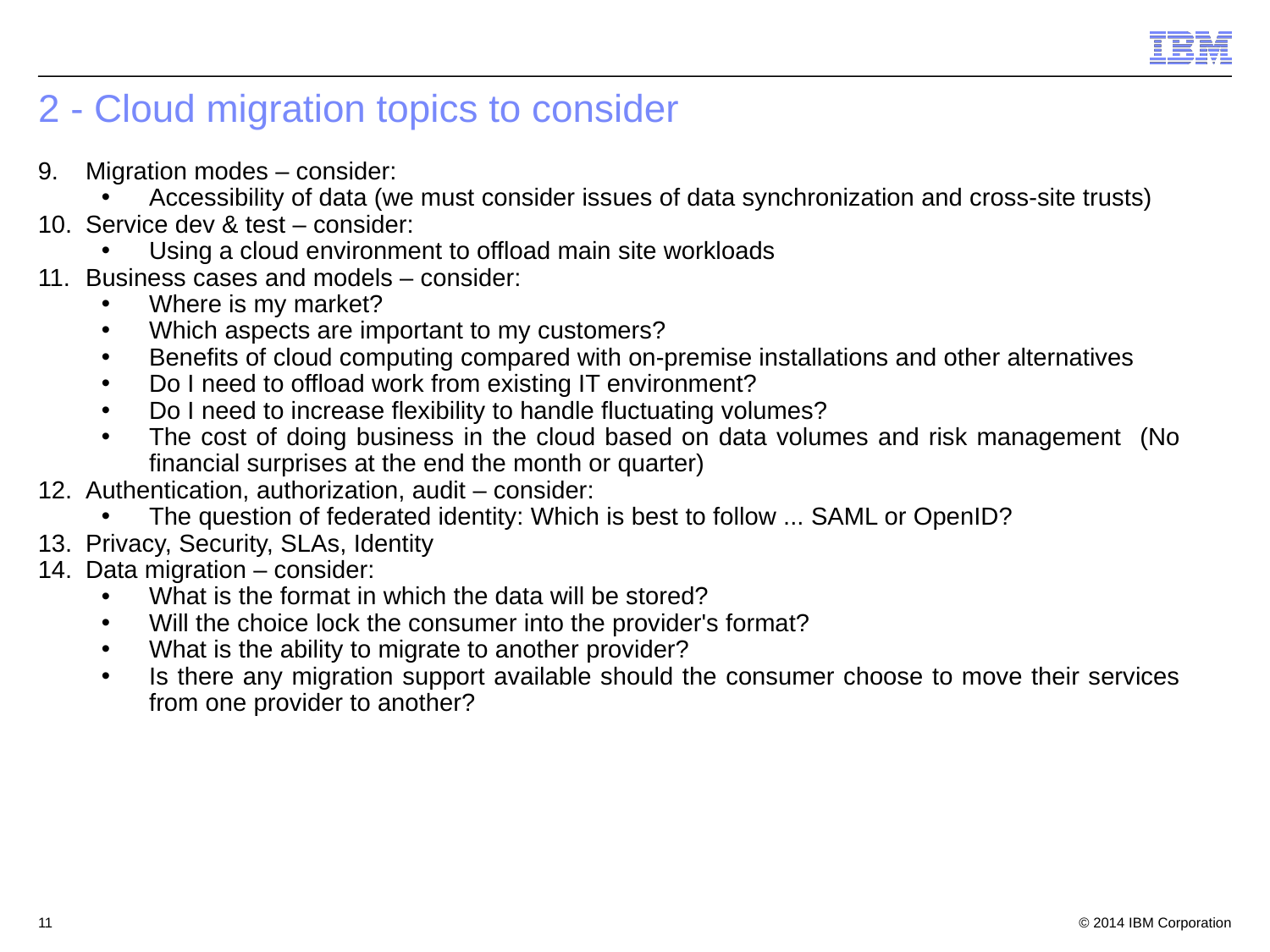

# 2 - Cloud migration topics to consider
Migration modes – consider:
Accessibility of data (we must consider issues of data synchronization and cross-site trusts)
Service dev & test – consider:
Using a cloud environment to offload main site workloads
Business cases and models – consider:
Where is my market?
Which aspects are important to my customers?
Benefits of cloud computing compared with on-premise installations and other alternatives
Do I need to offload work from existing IT environment?
Do I need to increase flexibility to handle fluctuating volumes?
The cost of doing business in the cloud based on data volumes and risk management  (No financial surprises at the end the month or quarter)
Authentication, authorization, audit – consider:
The question of federated identity: Which is best to follow ... SAML or OpenID?
Privacy, Security, SLAs, Identity
Data migration – consider:
What is the format in which the data will be stored?
Will the choice lock the consumer into the provider's format?
What is the ability to migrate to another provider?
Is there any migration support available should the consumer choose to move their services from one provider to another?

11